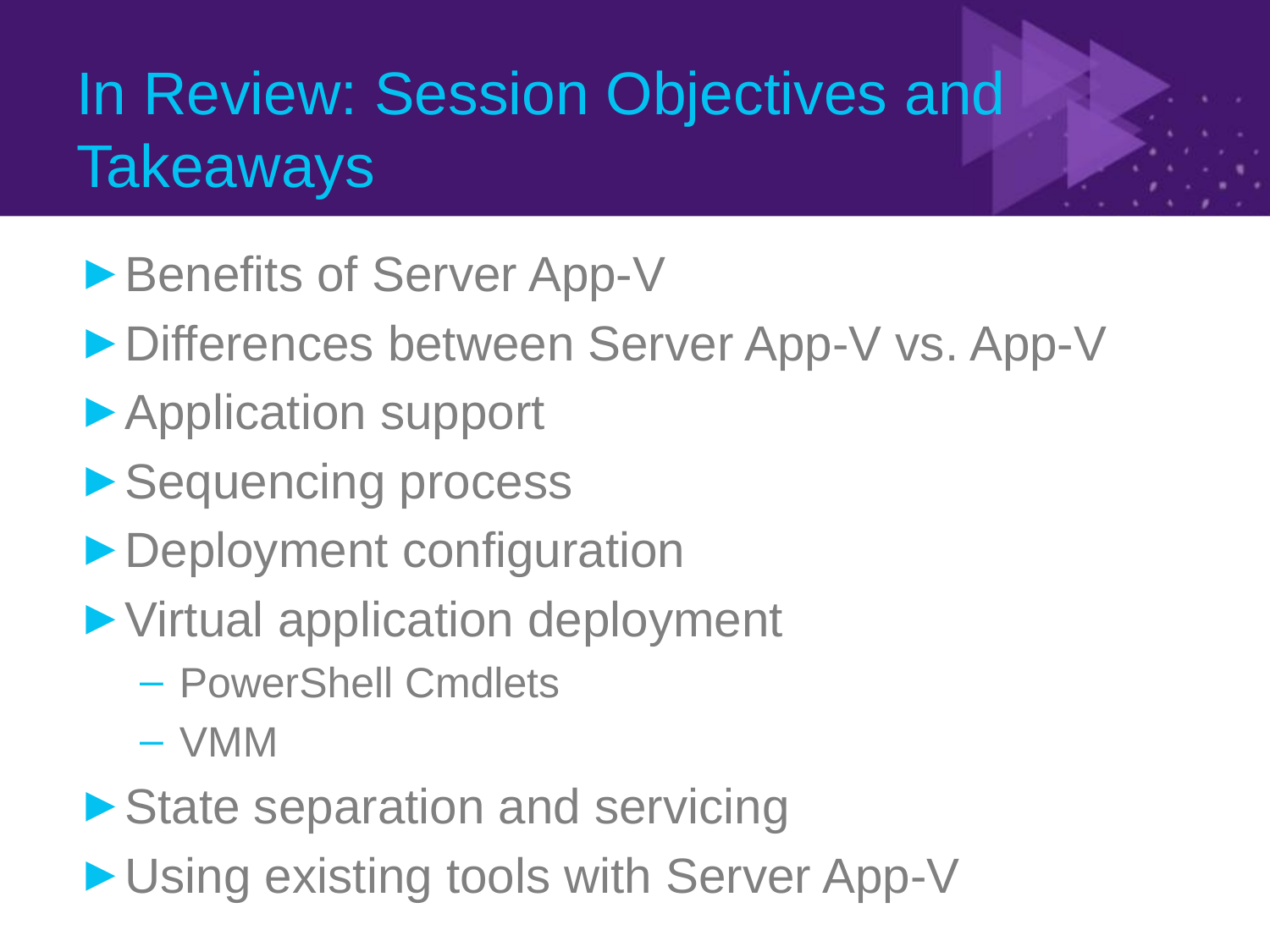

# In Review: Session Objectives and Takeaways
Benefits of Server App-V
Differences between Server App-V vs. App-V
Application support
Sequencing process
Deployment configuration
Virtual application deployment
PowerShell Cmdlets
VMM
State separation and servicing
Using existing tools with Server App-V